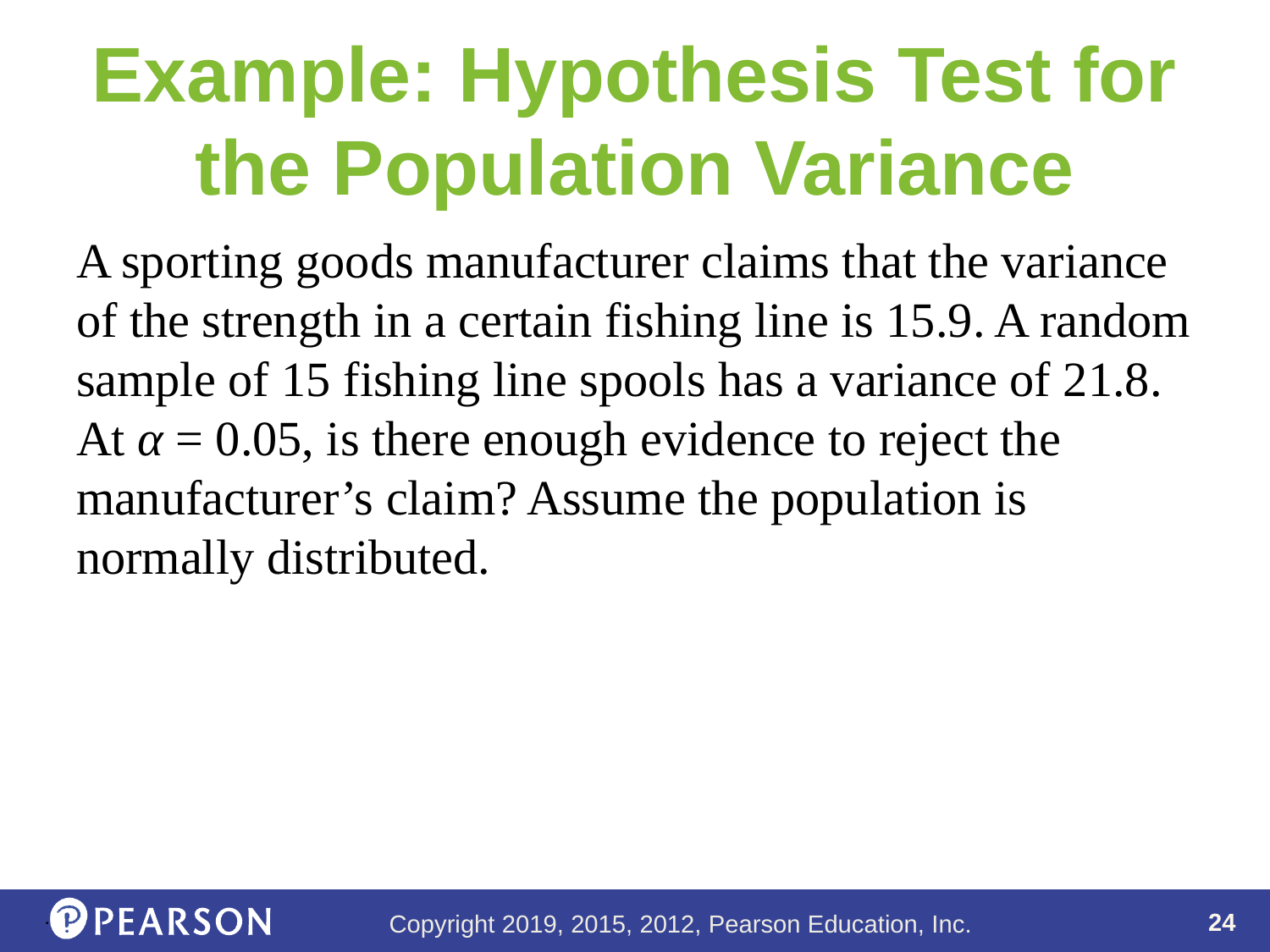

# Example: Hypothesis Test for the Population Variance
A sporting goods manufacturer claims that the variance of the strength in a certain fishing line is 15.9. A random sample of 15 fishing line spools has a variance of 21.8. At α = 0.05, is there enough evidence to reject the manufacturer’s claim? Assume the population is normally distributed.
.